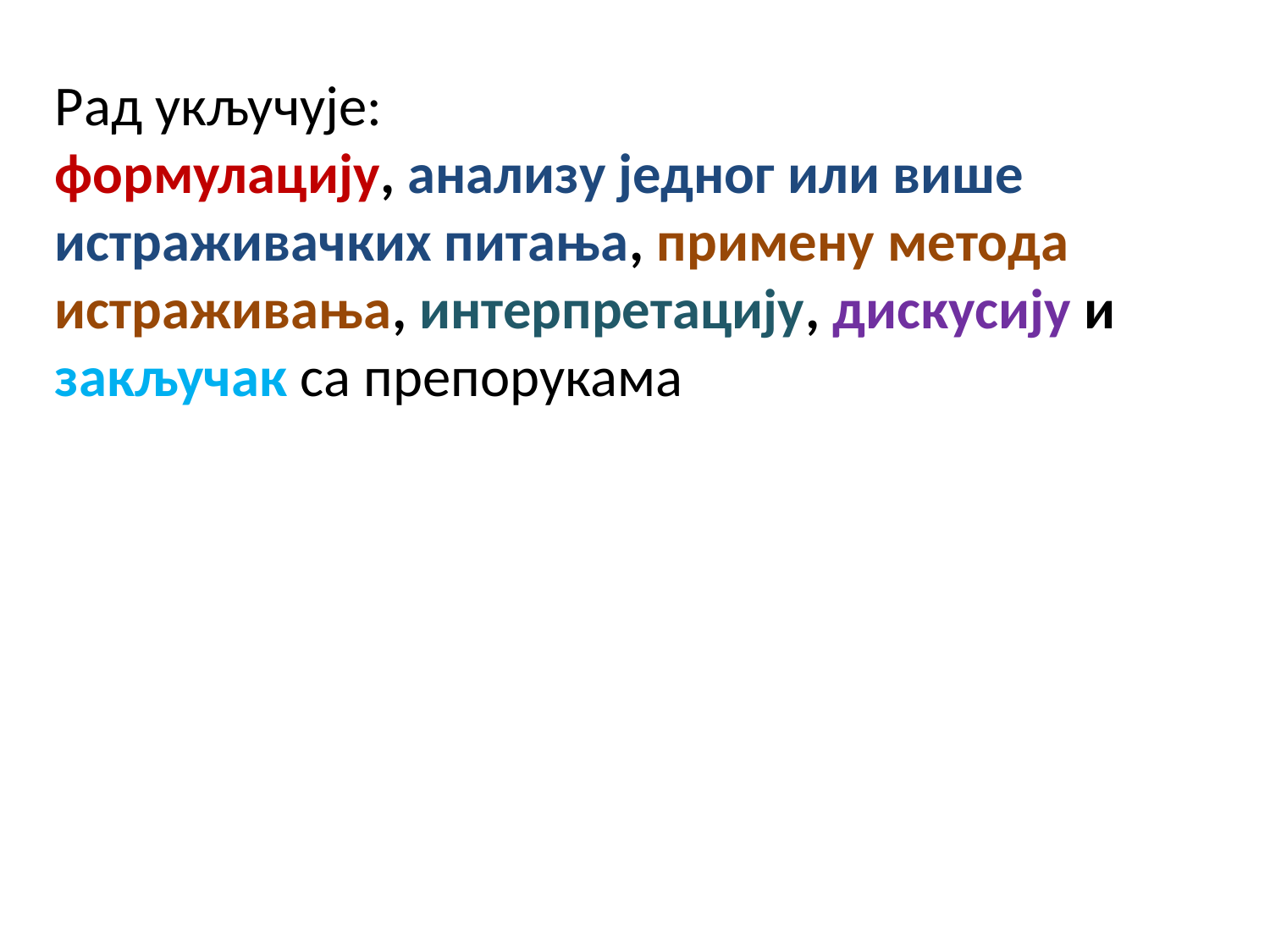

Рад укључује:
формулацију, анализу једног или више истраживачких питања, примену метода истраживања, интерпретацију, дискусију и закључак са препорукама